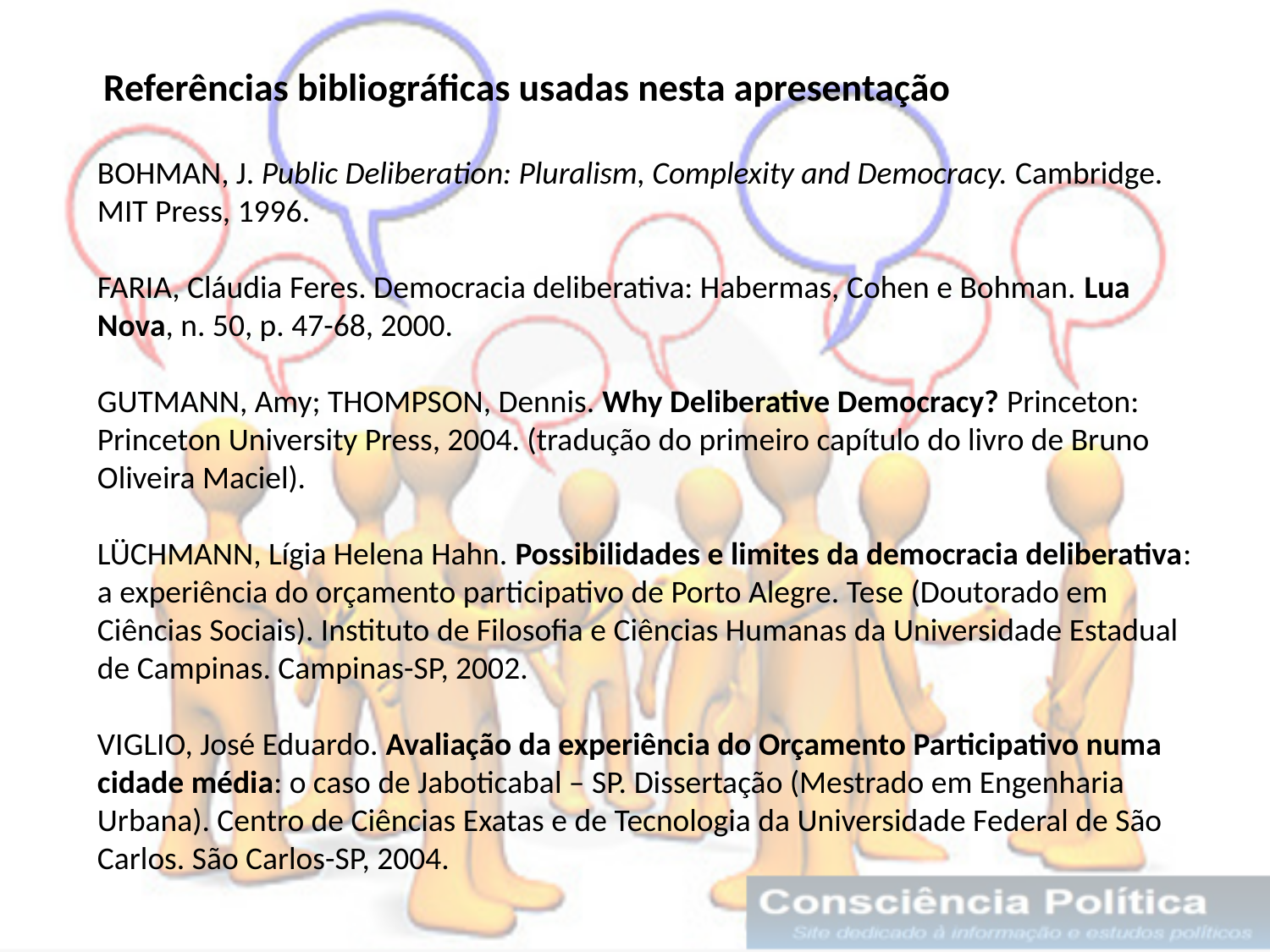

Referências bibliográficas usadas nesta apresentação
BOHMAN, J. Public Deliberation: Pluralism, Complexity and Democracy. Cambridge. MIT Press, 1996.

FARIA, Cláudia Feres. Democracia deliberativa: Habermas, Cohen e Bohman. Lua Nova, n. 50, p. 47-68, 2000.

GUTMANN, Amy; THOMPSON, Dennis. Why Deliberative Democracy? Princeton: Princeton University Press, 2004. (tradução do primeiro capítulo do livro de Bruno Oliveira Maciel).
LÜCHMANN, Lígia Helena Hahn. Possibilidades e limites da democracia deliberativa: a experiência do orçamento participativo de Porto Alegre. Tese (Doutorado em Ciências Sociais). Instituto de Filosofia e Ciências Humanas da Universidade Estadual de Campinas. Campinas-SP, 2002.

VIGLIO, José Eduardo. Avaliação da experiência do Orçamento Participativo numa cidade média: o caso de Jaboticabal – SP. Dissertação (Mestrado em Engenharia Urbana). Centro de Ciências Exatas e de Tecnologia da Universidade Federal de São Carlos. São Carlos-SP, 2004.